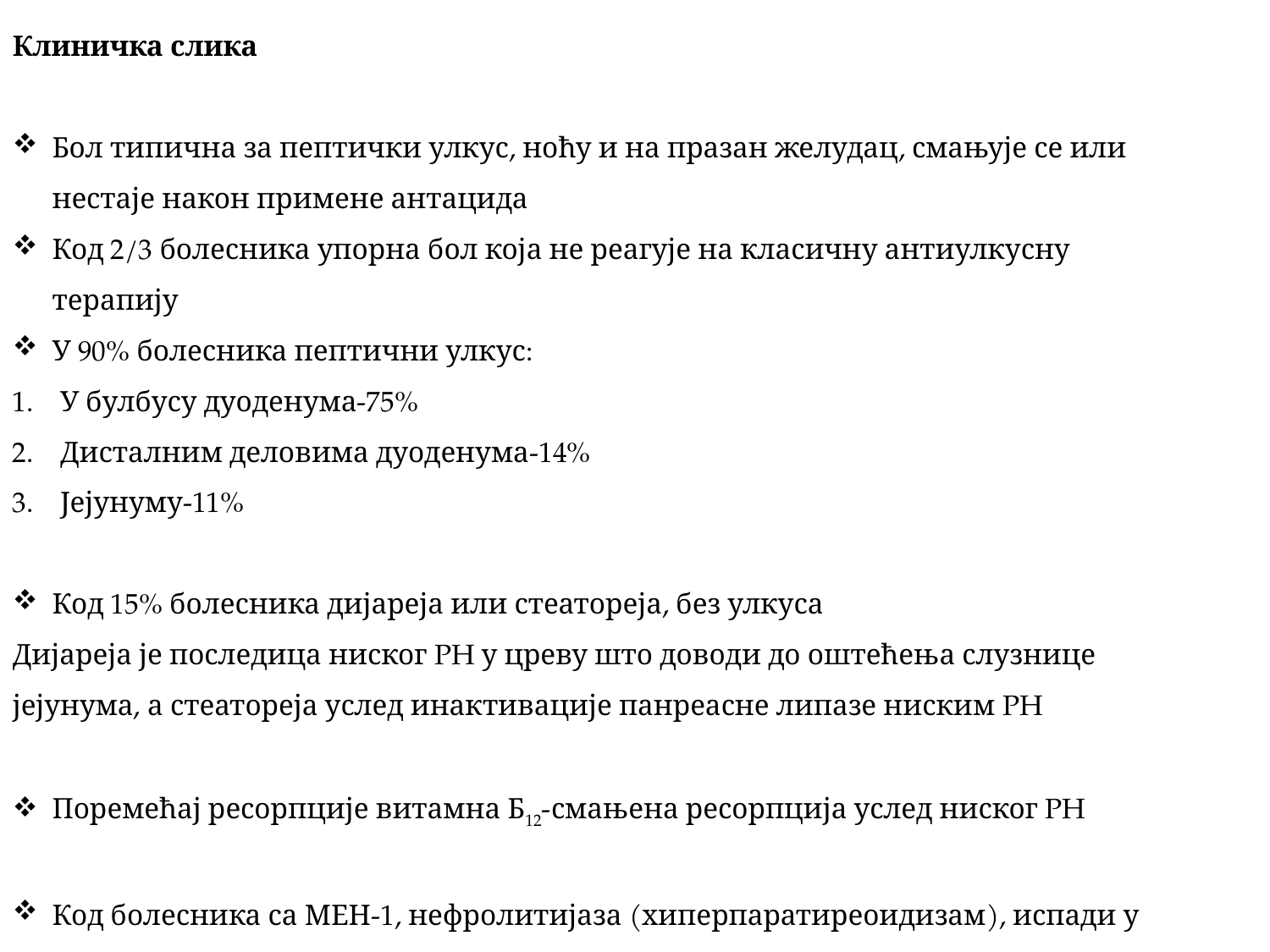

Клиничка слика

Бол типична за пептички улкус, ноћу и на празан желудац, смањује се или нестаје након примене антацида
Код 2/3 болесника упорна бол која не реагује на класичну антиулкусну терапију
У 90% болесника пептични улкус:
У булбусу дуоденума-75%
Дисталним деловима дуоденума-14%
Јејунуму-11%

Код 15% болесника дијареја или стеатореја, без улкуса
Дијареја је последица ниског PH у цреву што доводи до оштећења слузнице
јејунума, а стеатореја услед инактивације панреасне липазе ниским PH

Поремећај ресорпције витамна Б12-смањена ресорпција услед ниског PH

Код болесника са МЕН-1, нефролитијаза (хиперпаратиреоидизам), испади у видном пољу и хиперпролактинемија (тумор хипофизе)